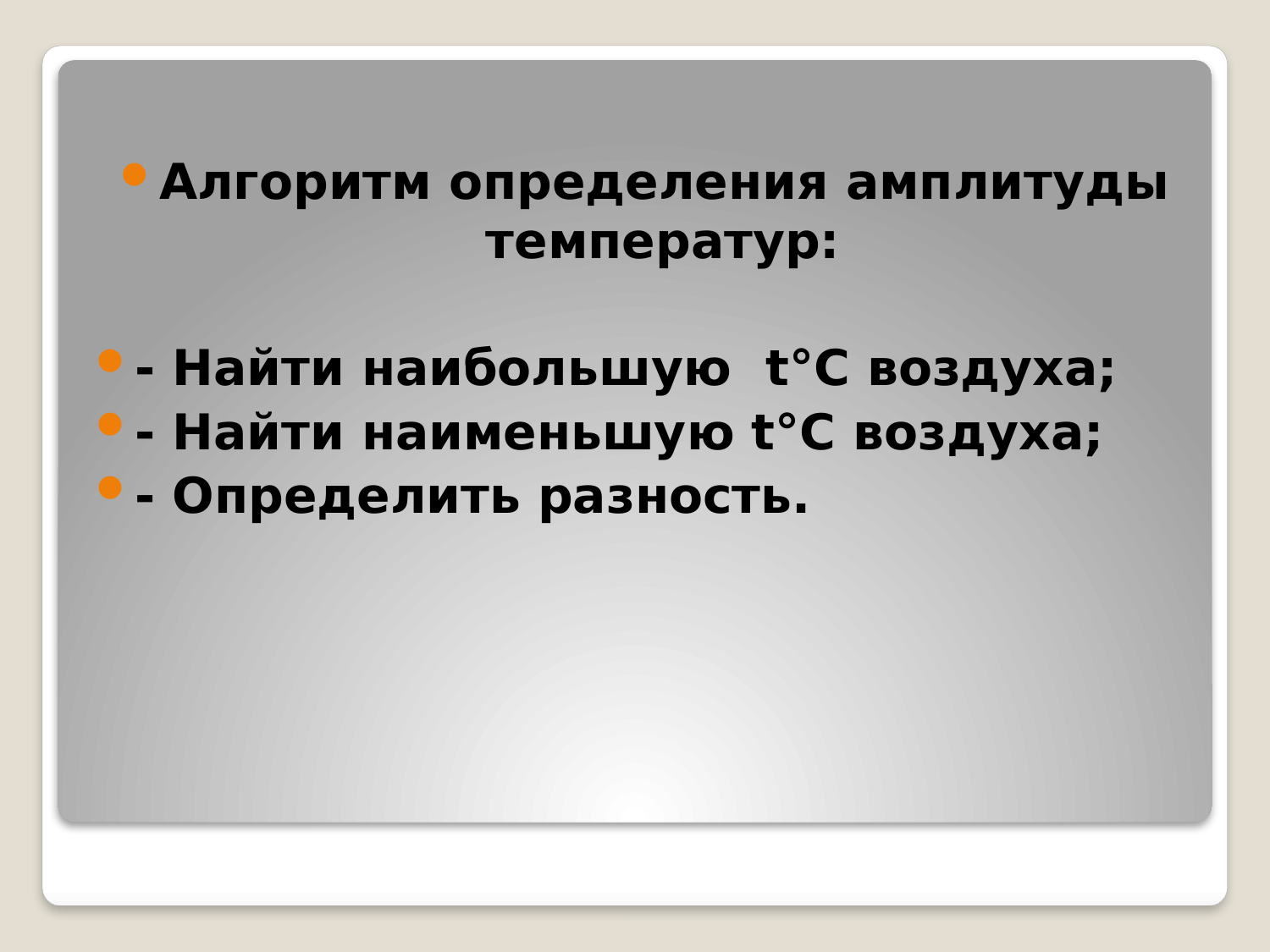

Алгоритм определения амплитуды температур:

- Найти наибольшую  t°C воздуха;
- Найти наименьшую t°C воздуха;
- Определить разность.

#